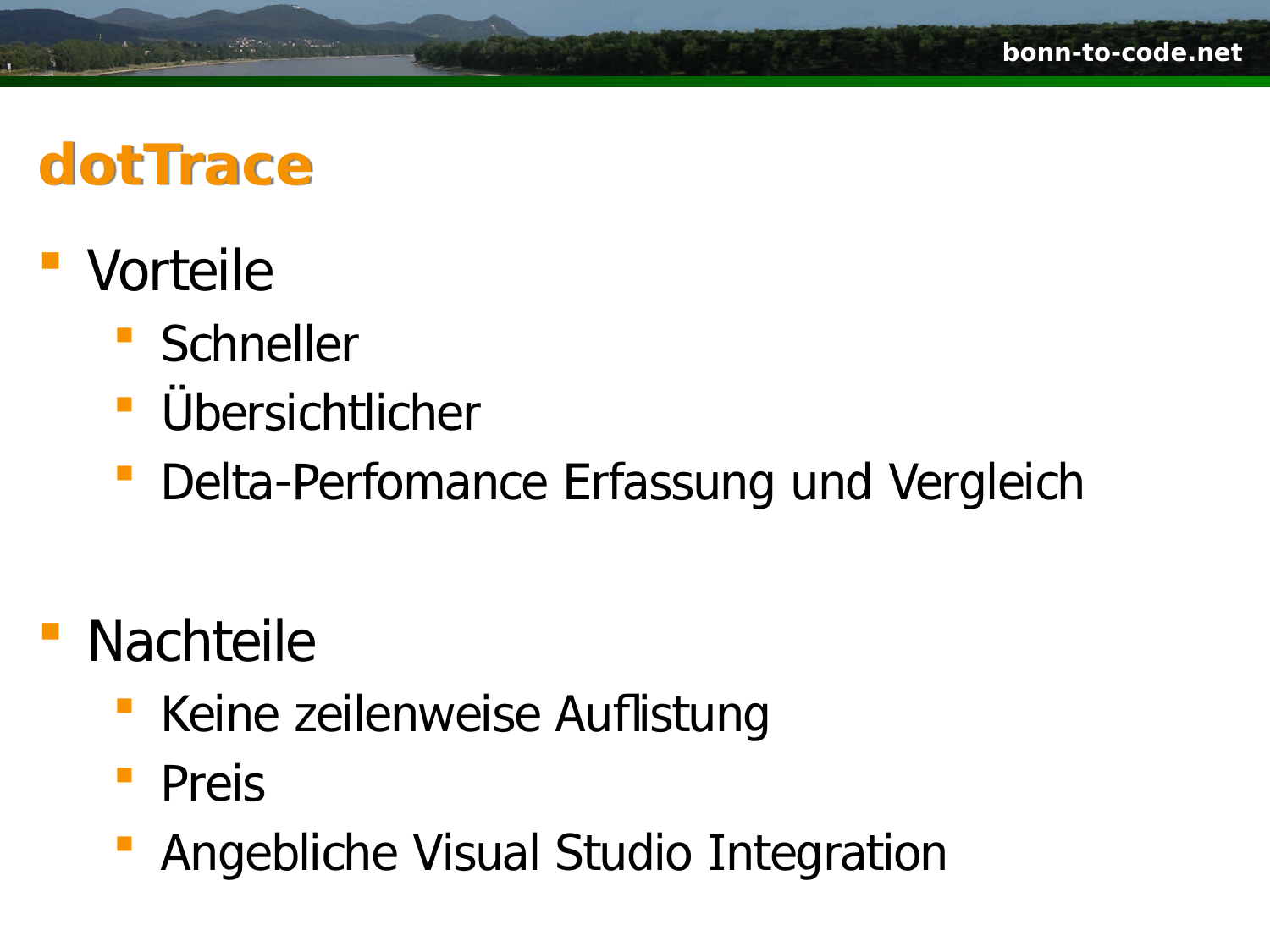

# dotTrace
Vorteile
Schneller
Übersichtlicher
Delta-Perfomance Erfassung und Vergleich

Nachteile
Keine zeilenweise Auflistung
Preis
Angebliche Visual Studio Integration